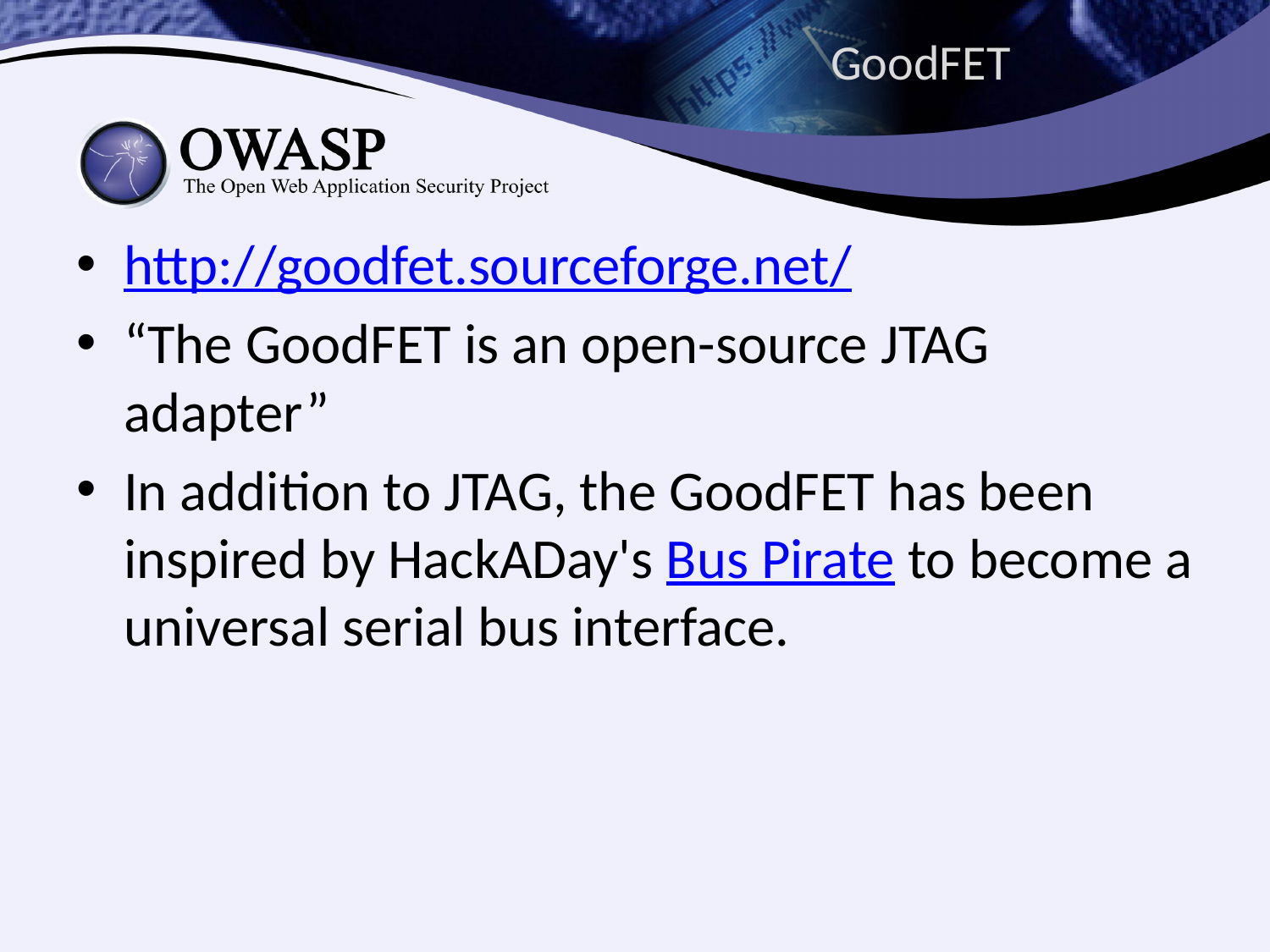

# GoodFET
http://goodfet.sourceforge.net/
“The GoodFET is an open-source JTAG adapter”
In addition to JTAG, the GoodFET has been inspired by HackADay's Bus Pirate to become a universal serial bus interface.